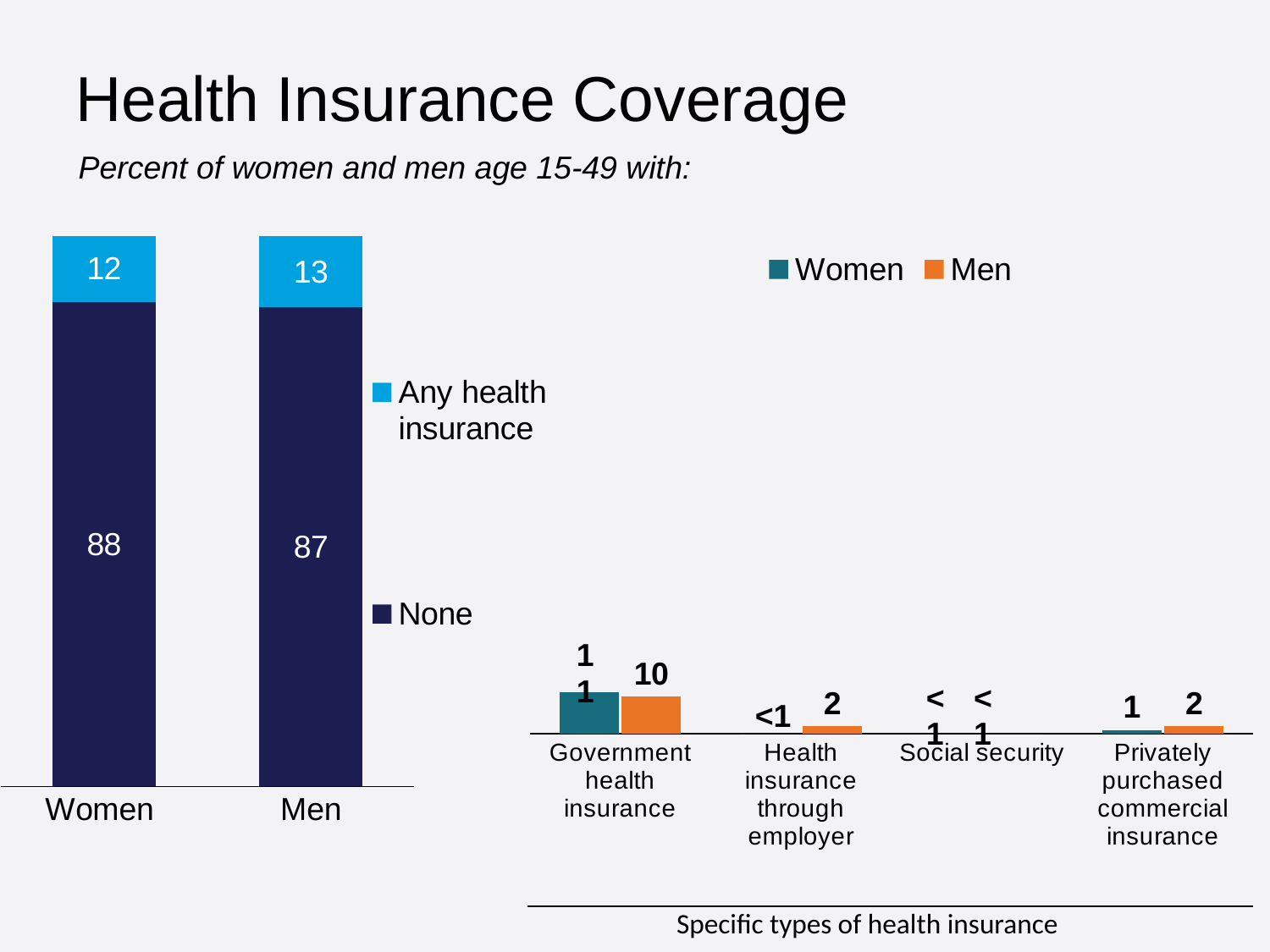

# Health Insurance Coverage
Percent of women and men age 15-49 with:

### Chart

| Category | None | Any health insurance |
|---|---|---|
| Women  | 88.0 | 12.0 |
| Men | 87.0 | 13.0 |

### Chart

| Category | Women | Men |
|---|---|---|
| Government health insurance | 11.0 | 10.0 |
| Health insurance through employer | 0.0 | 2.0 |
| Social security | 0.0 | 0.0 |
| Privately purchased commercial insurance | 1.0 | 2.0 |
Specific types of health insurance